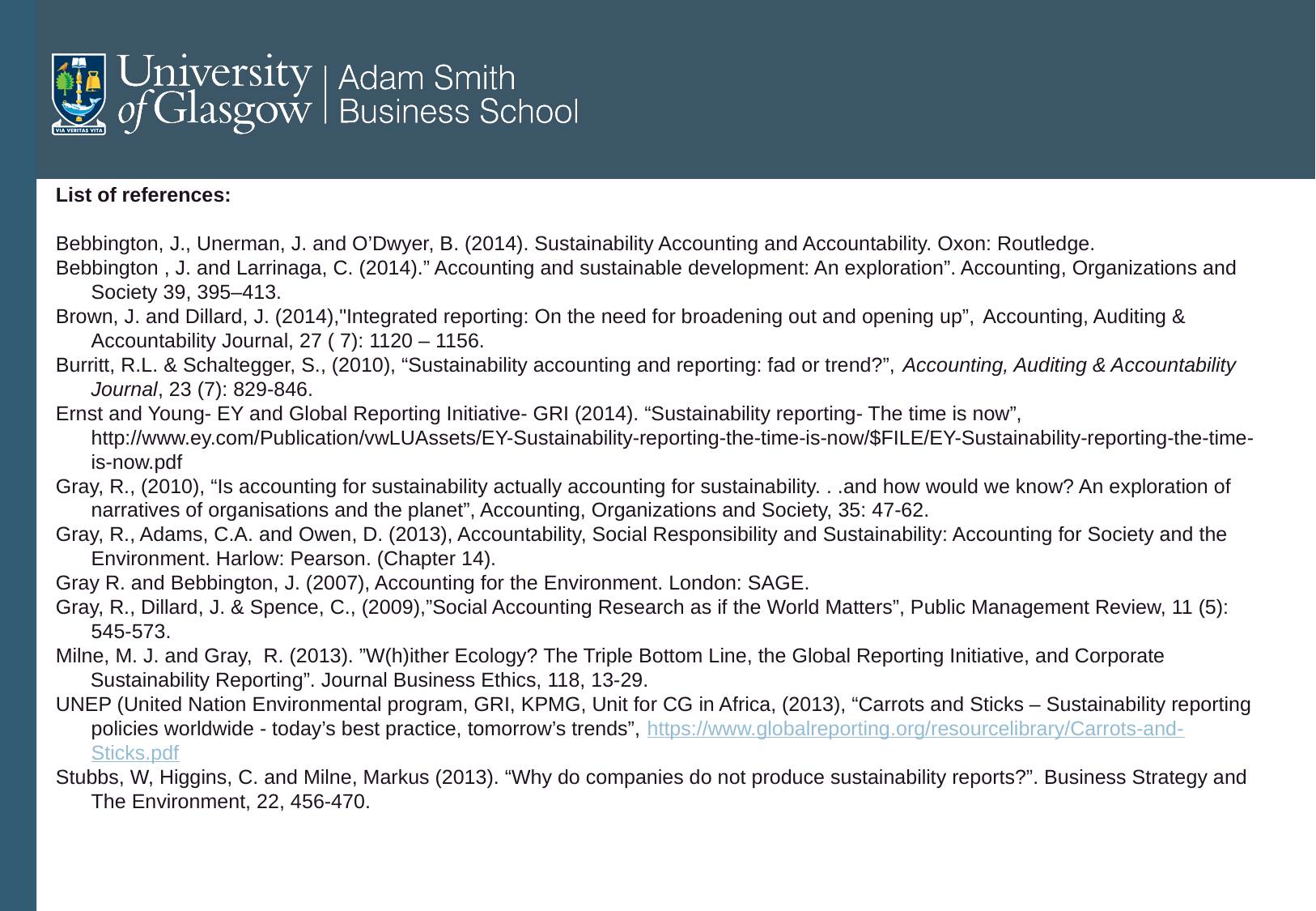

List of references:

Bebbington, J., Unerman, J. and O’Dwyer, B. (2014). Sustainability Accounting and Accountability. Oxon: Routledge.
Bebbington , J. and Larrinaga, C. (2014).” Accounting and sustainable development: An exploration”. Accounting, Organizations and Society 39, 395–413.
Brown, J. and Dillard, J. (2014),"Integrated reporting: On the need for broadening out and opening up”, Accounting, Auditing & Accountability Journal, 27 ( 7): 1120 – 1156.
Burritt, R.L. & Schaltegger, S., (2010), “Sustainability accounting and reporting: fad or trend?”, Accounting, Auditing & Accountability Journal, 23 (7): 829-846.
Ernst and Young- EY and Global Reporting Initiative- GRI (2014). “Sustainability reporting- The time is now”, http://www.ey.com/Publication/vwLUAssets/EY-Sustainability-reporting-the-time-is-now/$FILE/EY-Sustainability-reporting-the-time-is-now.pdf
Gray, R., (2010), “Is accounting for sustainability actually accounting for sustainability. . .and how would we know? An exploration of narratives of organisations and the planet”, Accounting, Organizations and Society, 35: 47-62.
Gray, R., Adams, C.A. and Owen, D. (2013), Accountability, Social Responsibility and Sustainability: Accounting for Society and the Environment. Harlow: Pearson. (Chapter 14).
Gray R. and Bebbington, J. (2007), Accounting for the Environment. London: SAGE.
Gray, R., Dillard, J. & Spence, C., (2009),”Social Accounting Research as if the World Matters”, Public Management Review, 11 (5): 545-573.
Milne, M. J. and Gray,  R. (2013). ”W(h)ither Ecology? The Triple Bottom Line, the Global Reporting Initiative, and Corporate Sustainability Reporting”. Journal Business Ethics, 118, 13-29.
UNEP (United Nation Environmental program, GRI, KPMG, Unit for CG in Africa, (2013), “Carrots and Sticks – Sustainability reporting policies worldwide - today’s best practice, tomorrow’s trends”, https://www.globalreporting.org/resourcelibrary/Carrots-and-Sticks.pdf
Stubbs, W, Higgins, C. and Milne, Markus (2013). “Why do companies do not produce sustainability reports?”. Business Strategy and The Environment, 22, 456-470.